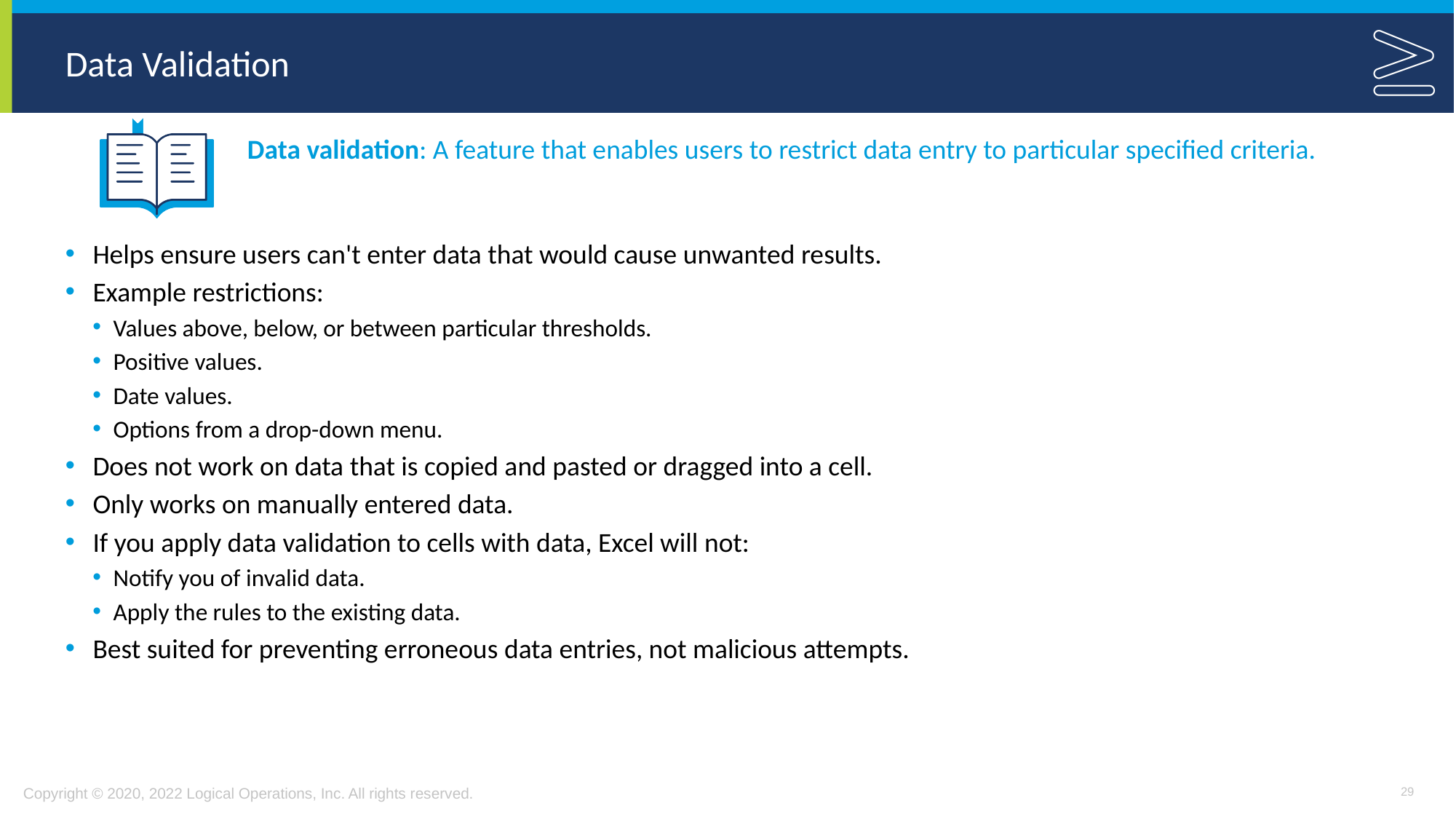

# Data Validation
Data validation: A feature that enables users to restrict data entry to particular specified criteria.
Helps ensure users can't enter data that would cause unwanted results.
Example restrictions:
Values above, below, or between particular thresholds.
Positive values.
Date values.
Options from a drop-down menu.
Does not work on data that is copied and pasted or dragged into a cell.
Only works on manually entered data.
If you apply data validation to cells with data, Excel will not:
Notify you of invalid data.
Apply the rules to the existing data.
Best suited for preventing erroneous data entries, not malicious attempts.
29